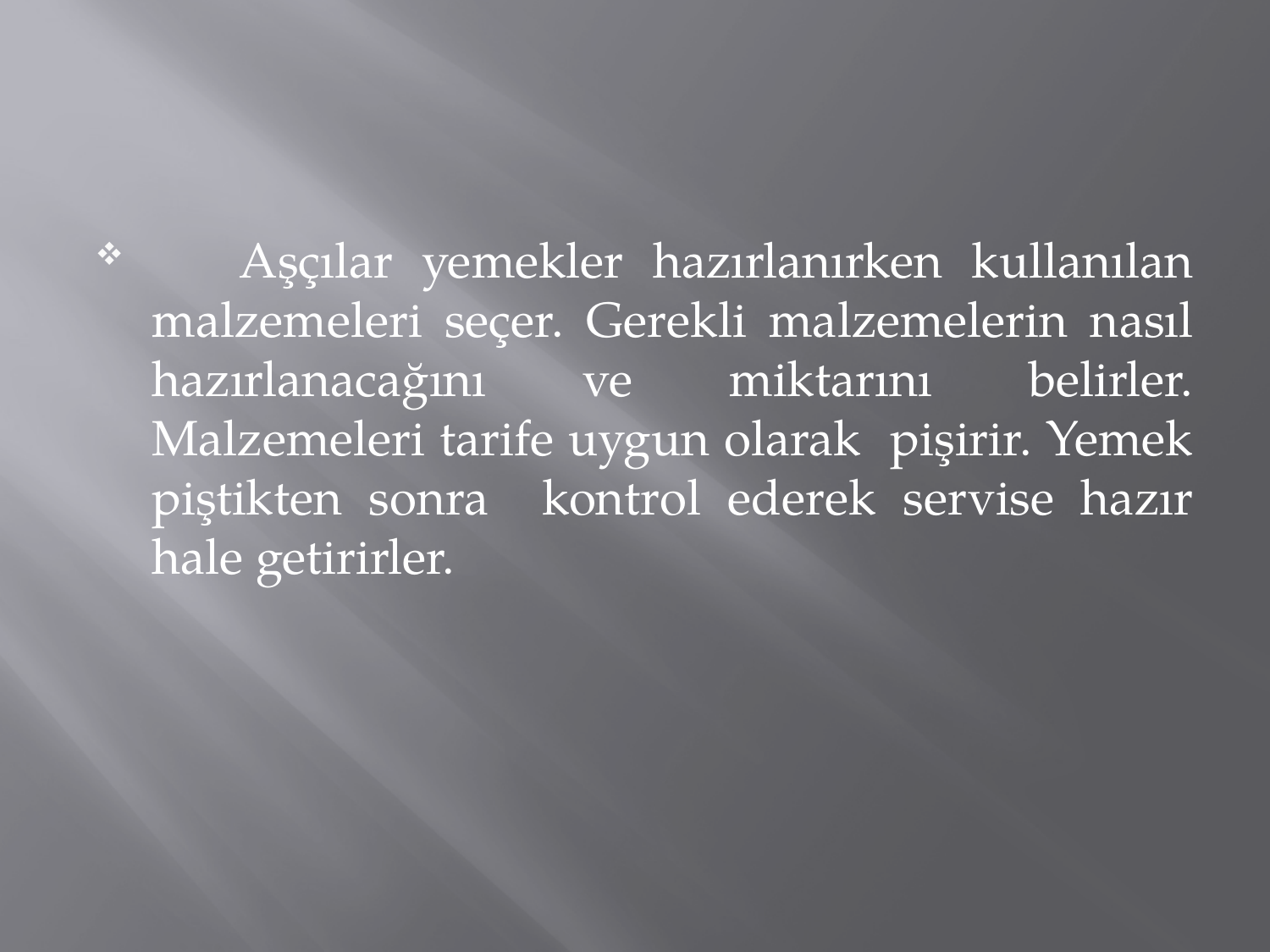

Aşçılar yemekler hazırlanırken kullanılan malzemeleri seçer. Gerekli malzemelerin nasıl hazırlanacağını ve miktarını belirler. Malzemeleri tarife uygun olarak  pişirir. Yemek piştikten sonra  kontrol ederek servise hazır hale getirirler.